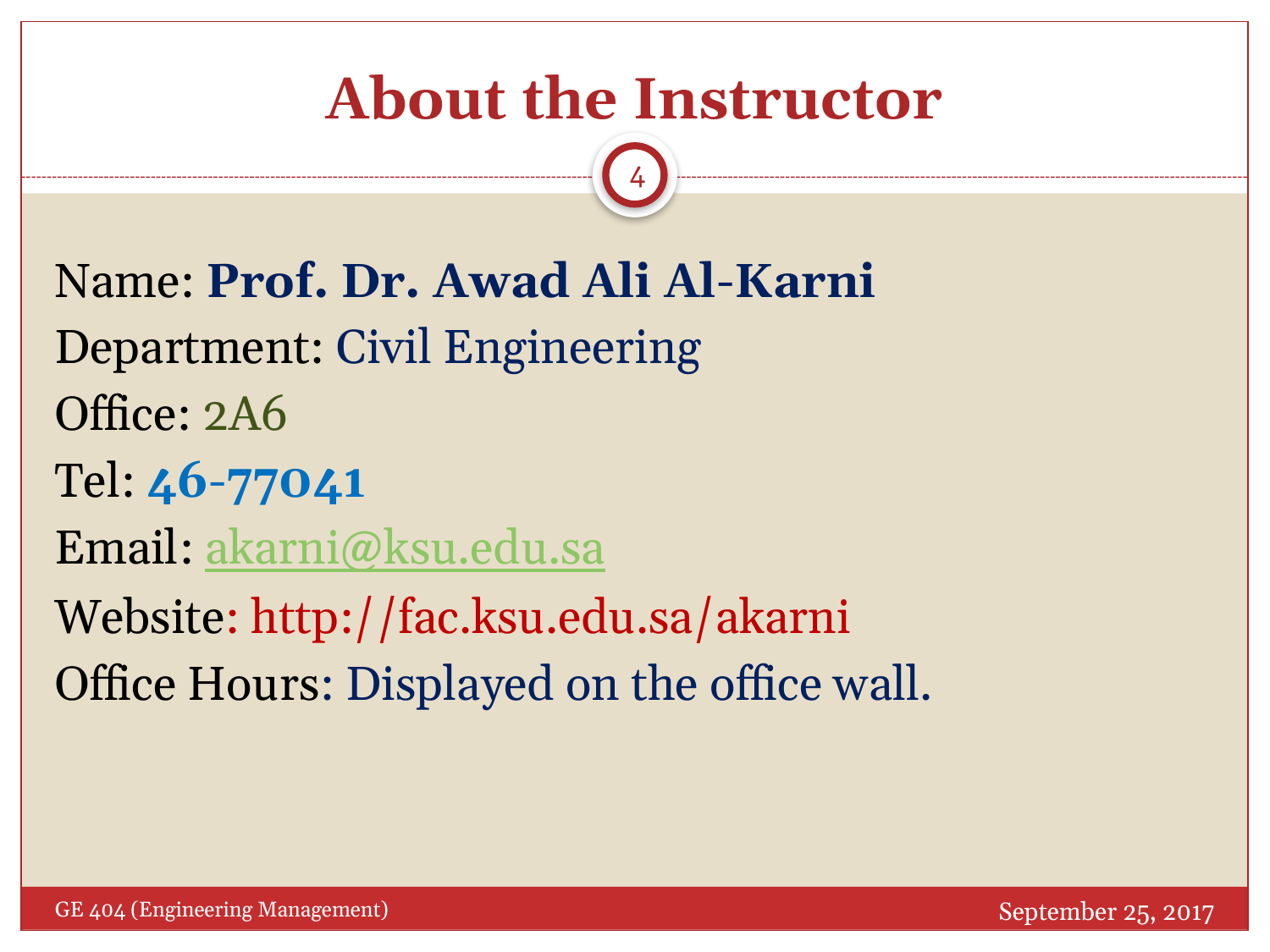

# About the Instructor
4
Name: Prof. Dr. Awad Ali Al-Karni
Department: Civil Engineering
Office: 2A6
Tel: 46-77041
Email: akarni@ksu.edu.sa
Website: http://fac.ksu.edu.sa/akarni
Office Hours: Displayed on the office wall.
September 25, 2017
GE 404 (Engineering Management)